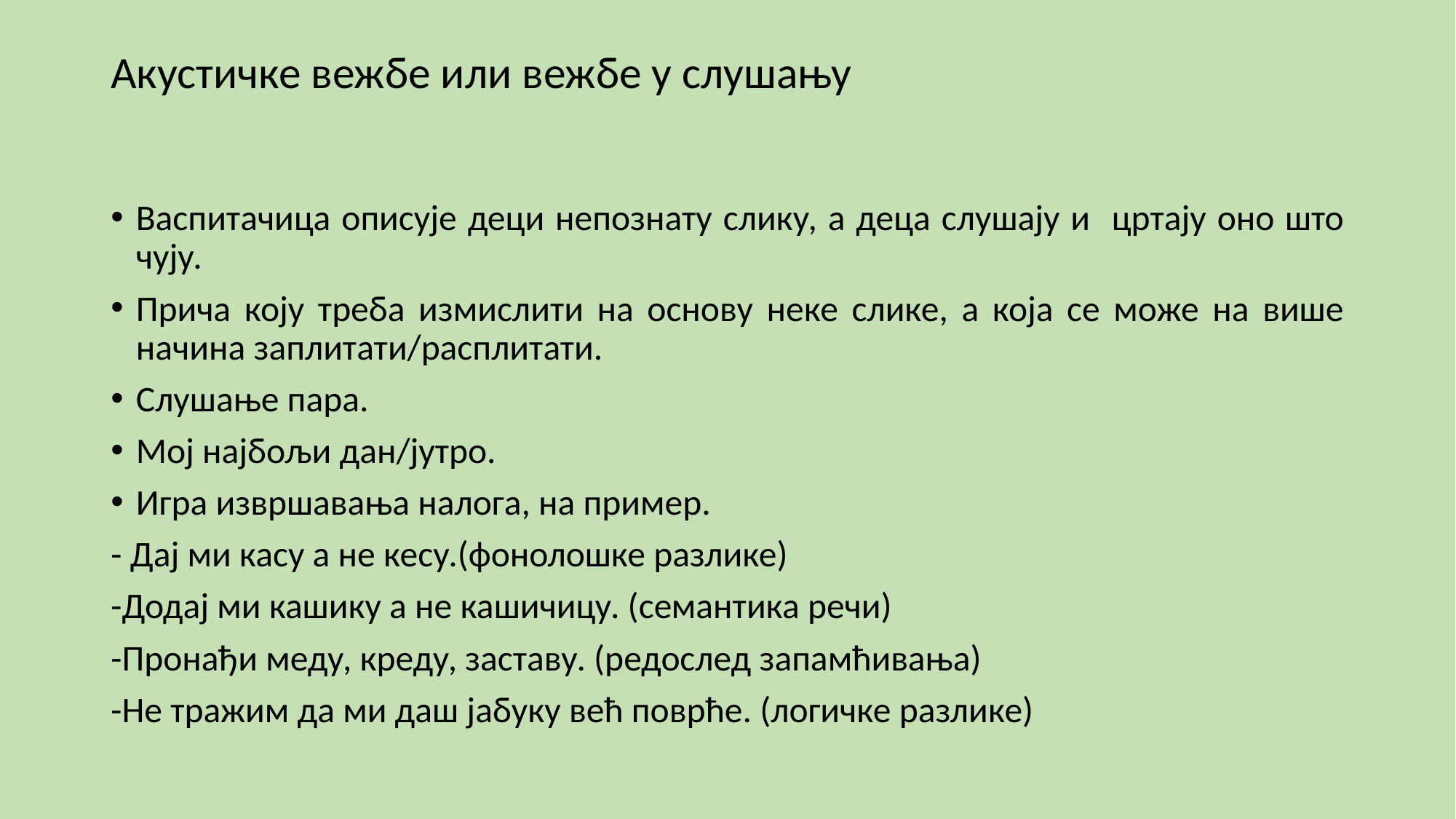

# Акустичке вежбе или вежбе у слушању

Васпитачица описује деци непознату слику, а деца слушају и  цртају оно што чују.
Прича коју треба измислити на основу неке слике, а која се може на више начина заплитати/расплитати.
Слушање пара.
Мој најбољи дан/јутро.
Игра извршавања налога, на пример.
- Дај ми касу а не кесу.(фонолошке разлике)
-Додај ми кашику а не кашичицу. (семантика речи)
-Пронађи меду, креду, заставу. (редослед запамћивања)
-Не тражим да ми даш јабуку већ поврће. (логичке разлике)